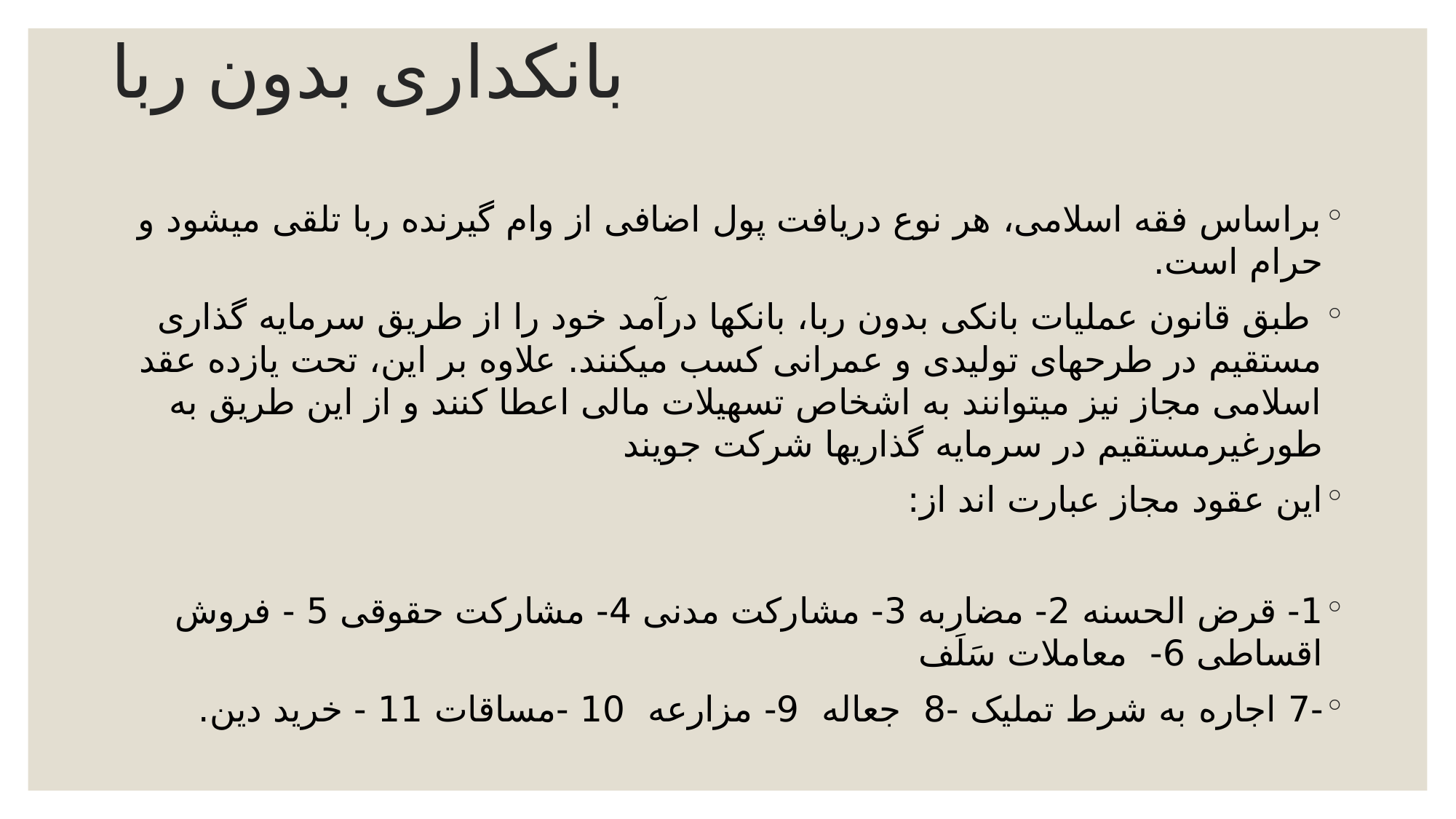

# بانکداری بدون ربا

براساس فقه اسلامی، هر نوع دریافت پول اضافی از وام گیرنده ربا تلقی میشود و حرام است.
 طبق قانون عملیات بانکی بدون ربا، بانکها درآمد خود را از طریق سرمایه گذاری مستقیم در طرحهای تولیدی و عمرانی کسب میکنند. علاوه بر این، تحت یازده عقد اسلامی مجاز نیز میتوانند به اشخاص تسهیلات مالی اعطا کنند و از این طریق به طورغیرمستقیم در سرمایه گذاریها شرکت جویند
این عقود مجاز عبارت اند از:

1- قرض الحسنه 2- مضاربه 3- مشارکت مدنی 4- مشارکت حقوقی 5 - فروش اقساطی 6-  معاملات سَلَف
-7 اجاره به شرط تملیک -8  جعاله  9- مزارعه  10 -مساقات 11 - خرید دین.